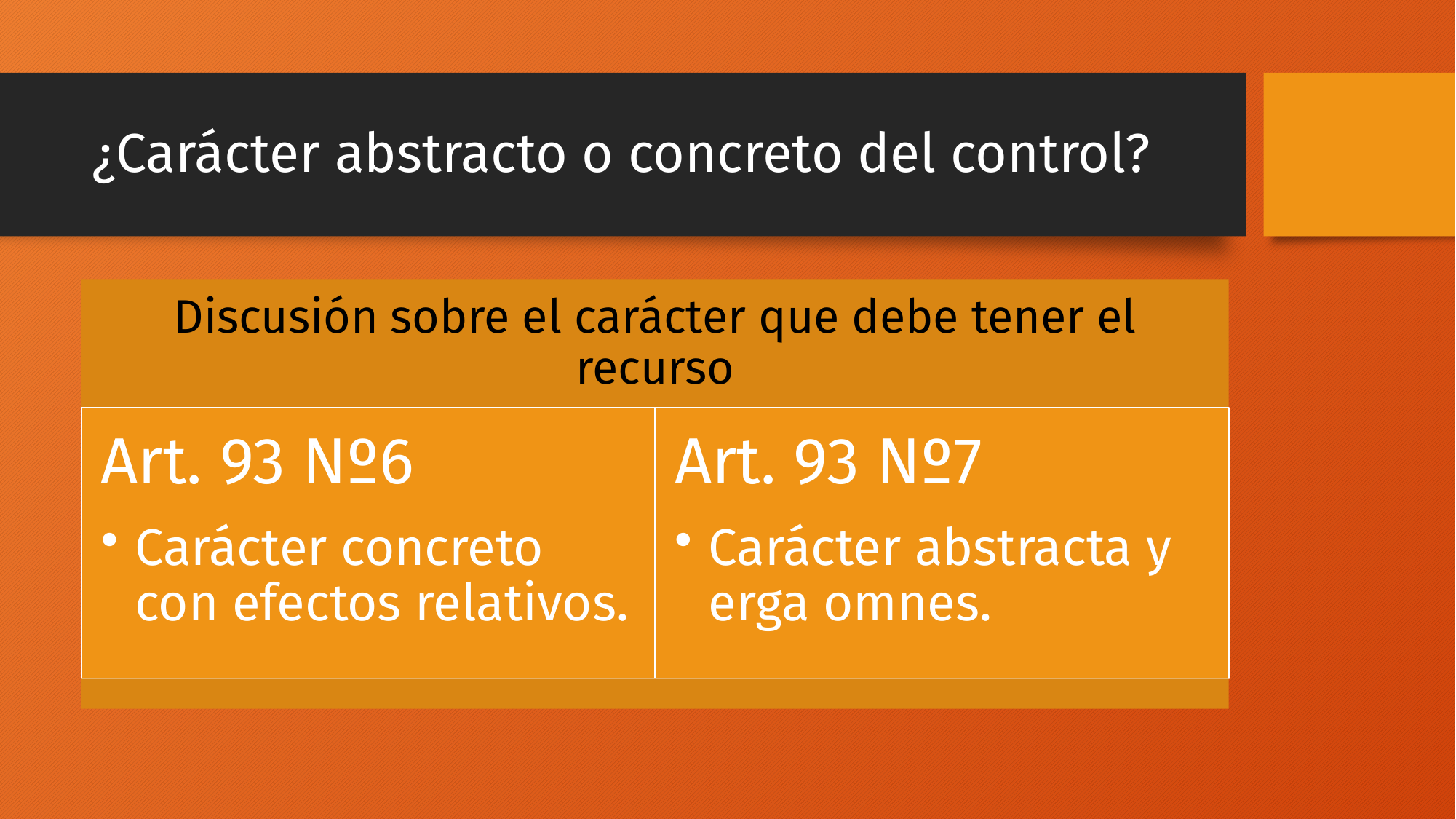

# ¿Carácter abstracto o concreto del control?
Discusión sobre el carácter que debe tener el recurso
Art. 93 Nº6
Carácter concreto con efectos relativos.
Art. 93 Nº7
Carácter abstracta y erga omnes.